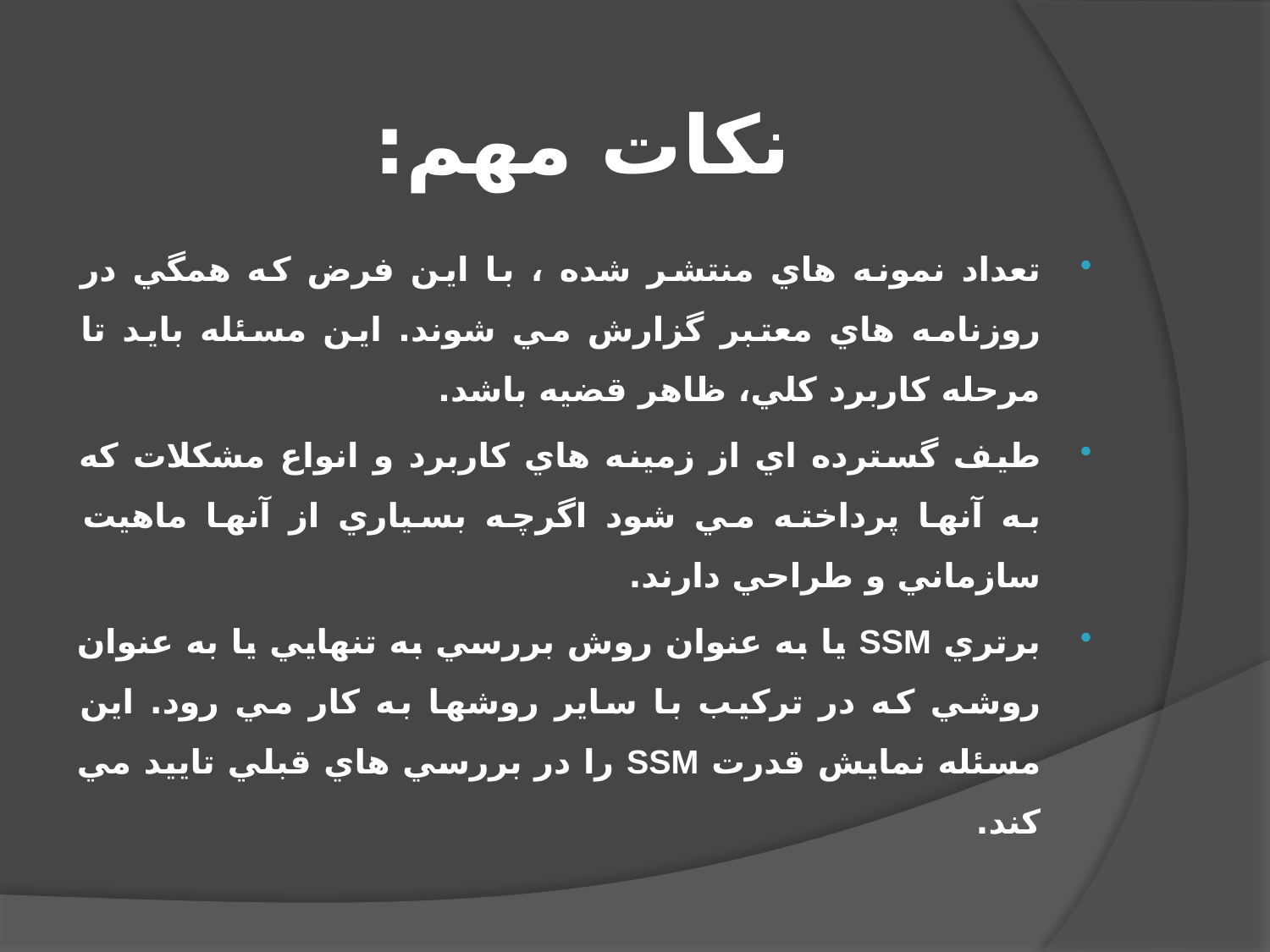

# نكات مهم:
تعداد نمونه هاي منتشر شده ، با اين فرض كه همگي در روزنامه هاي معتبر گزارش مي شوند. اين مسئله بايد تا مرحله كاربرد كلي، ظاهر قضيه باشد.
طيف گسترده اي از زمينه هاي كاربرد و انواع مشكلات كه به آنها پرداخته مي شود اگرچه بسياري از آنها ماهيت سازماني و طراحي دارند.
برتري SSM يا به عنوان روش بررسي به تنهايي يا به عنوان روشي كه در تركيب با ساير روشها به كار مي رود. اين مسئله نمايش قدرت SSM را در بررسي هاي قبلي تاييد مي كند.